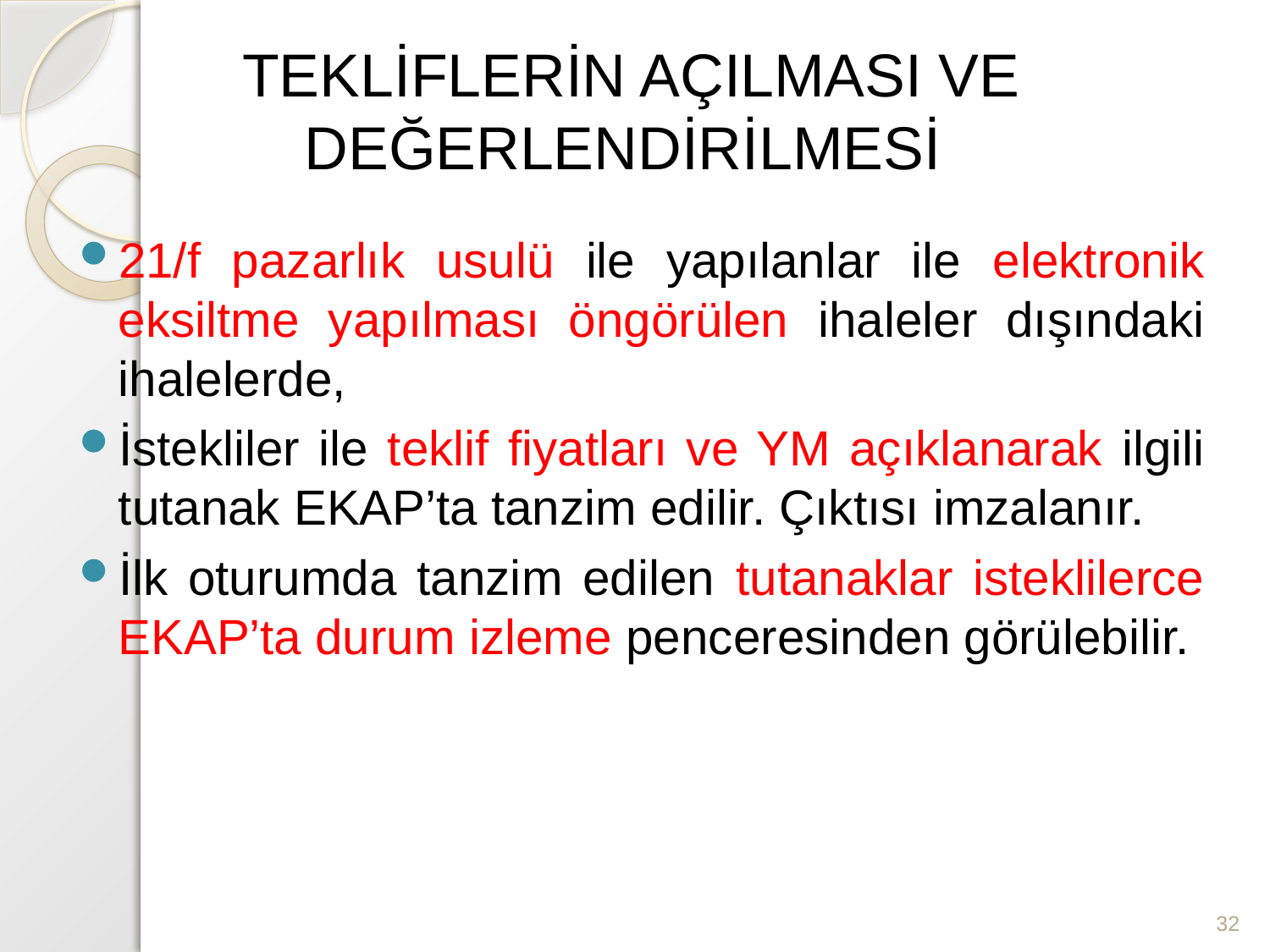

# TEKLİFLERİN AÇILMASI VE DEĞERLENDİRİLMESİ
21/f pazarlık usulü ile yapılanlar ile elektronik eksiltme yapılması öngörülen ihaleler dışındaki ihalelerde,
İstekliler ile teklif fiyatları ve YM açıklanarak ilgili tutanak EKAP’ta tanzim edilir. Çıktısı imzalanır.
İlk oturumda tanzim edilen tutanaklar isteklilerce EKAP’ta durum izleme penceresinden görülebilir.

32